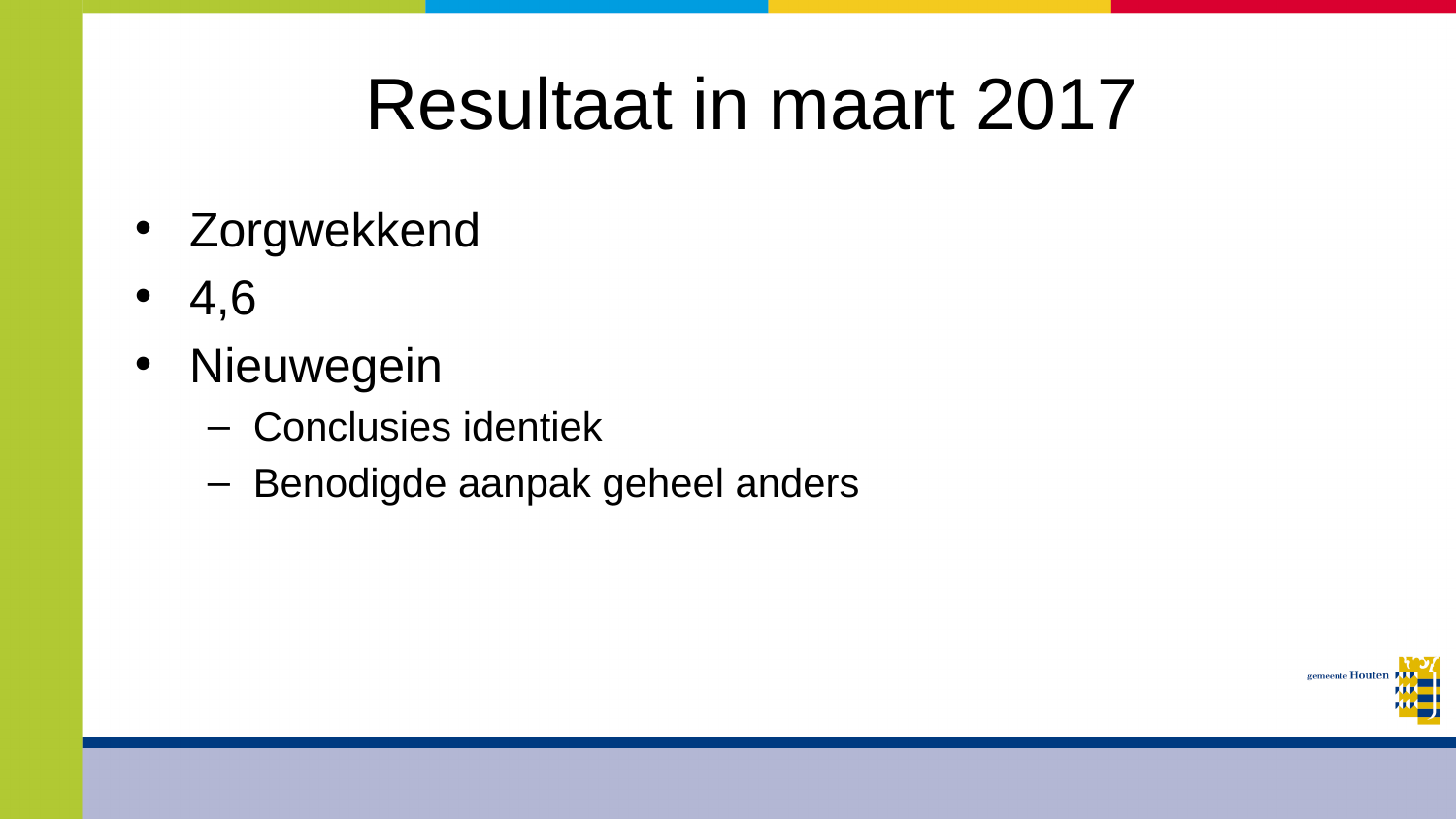

# Resultaat in maart 2017
Zorgwekkend
4,6
Nieuwegein
Conclusies identiek
Benodigde aanpak geheel anders